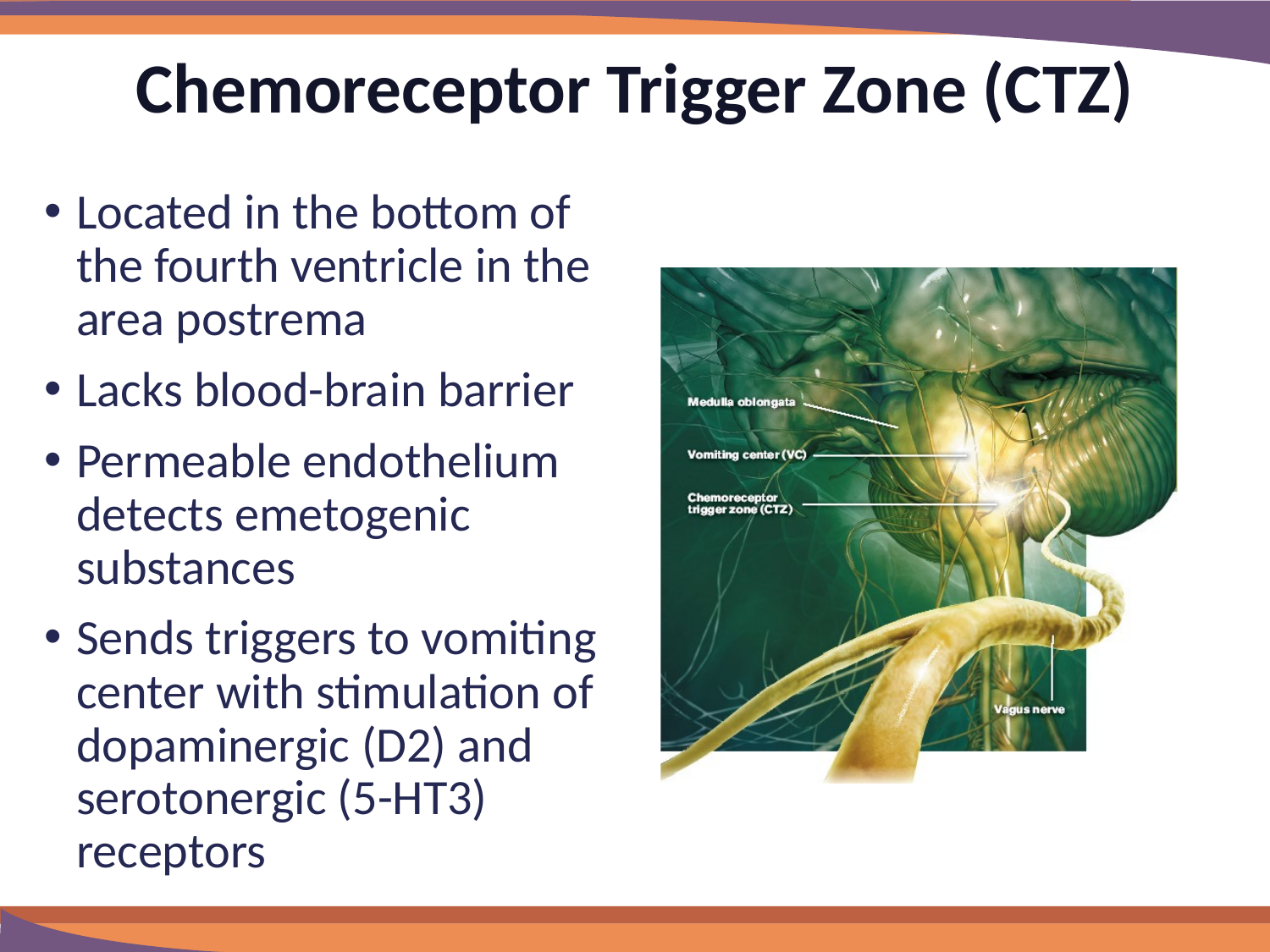

# Chemoreceptor Trigger Zone (CTZ)
Located in the bottom of the fourth ventricle in the area postrema
Lacks blood-brain barrier
Permeable endothelium detects emetogenic substances
Sends triggers to vomiting center with stimulation of dopaminergic (D2) and serotonergic (5-HT3) receptors